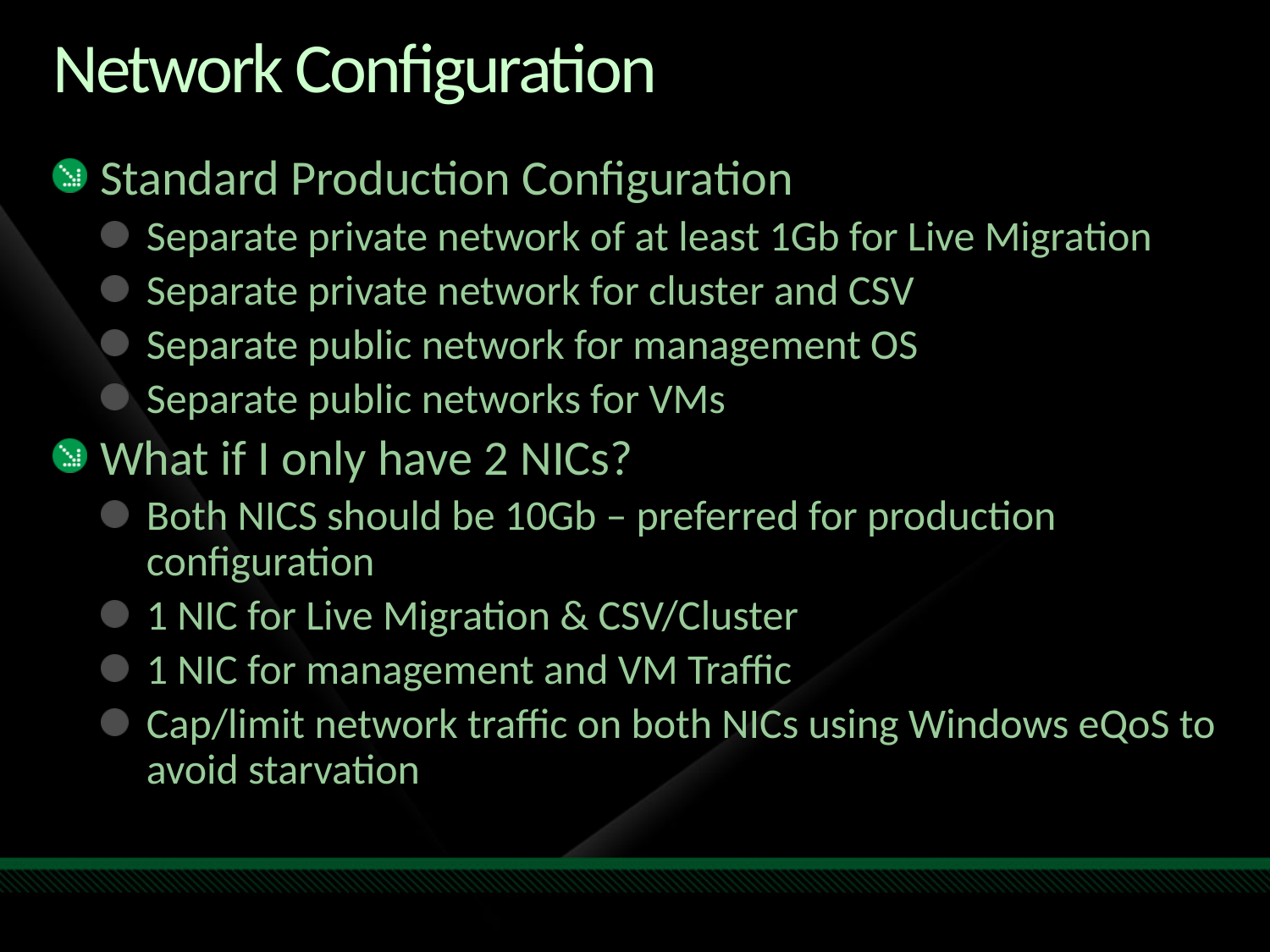

# Network Configuration
Standard Production Configuration
Separate private network of at least 1Gb for Live Migration
Separate private network for cluster and CSV
Separate public network for management OS
Separate public networks for VMs
What if I only have 2 NICs?
Both NICS should be 10Gb – preferred for production configuration
1 NIC for Live Migration & CSV/Cluster
1 NIC for management and VM Traffic
Cap/limit network traffic on both NICs using Windows eQoS to avoid starvation